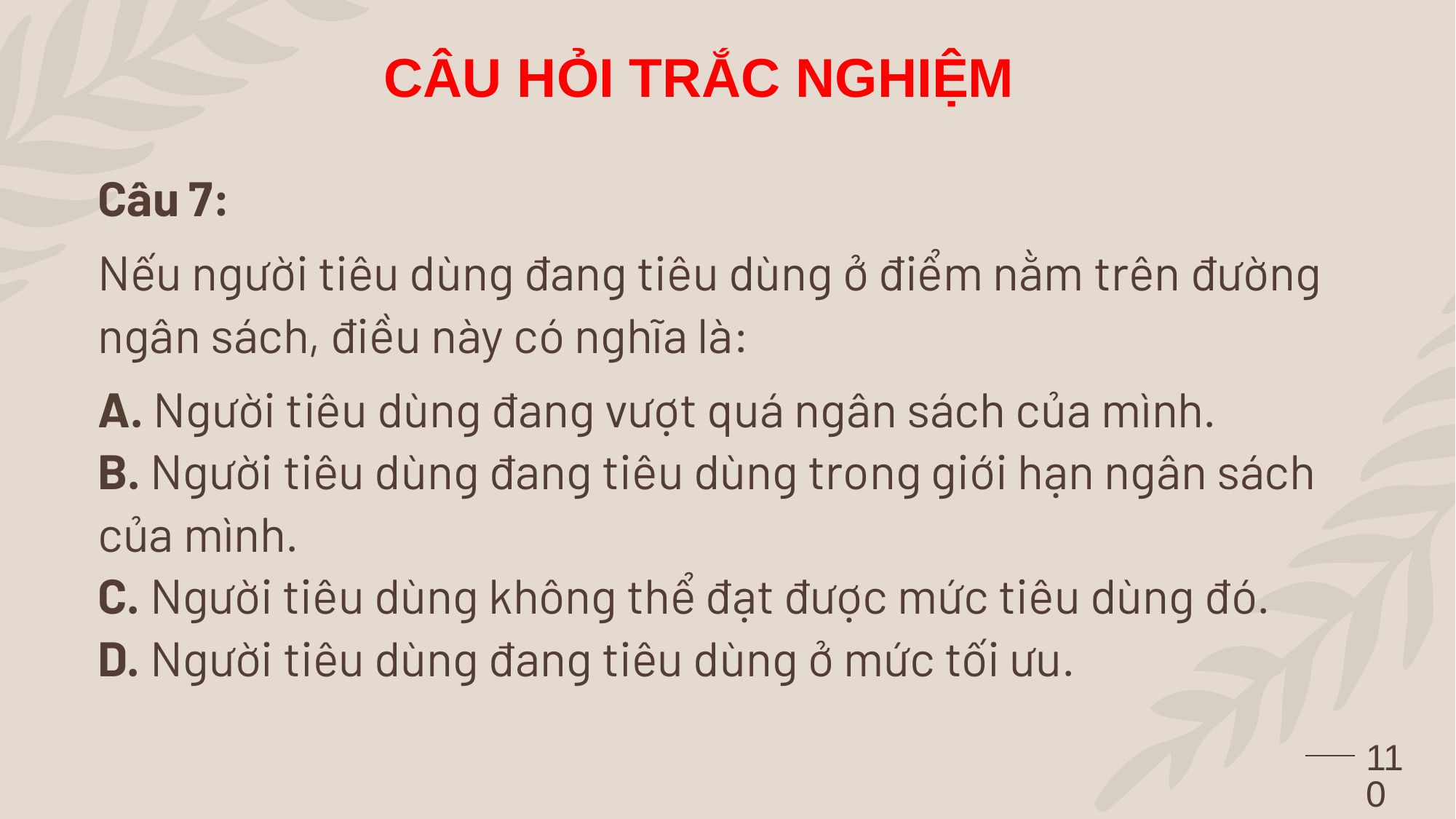

CÂU HỎI TRẮC NGHIỆM
Câu 7:
Nếu người tiêu dùng đang tiêu dùng ở điểm nằm trên đường ngân sách, điều này có nghĩa là:
A. Người tiêu dùng đang vượt quá ngân sách của mình.
B. Người tiêu dùng đang tiêu dùng trong giới hạn ngân sách của mình.
C. Người tiêu dùng không thể đạt được mức tiêu dùng đó.
D. Người tiêu dùng đang tiêu dùng ở mức tối ưu.
110